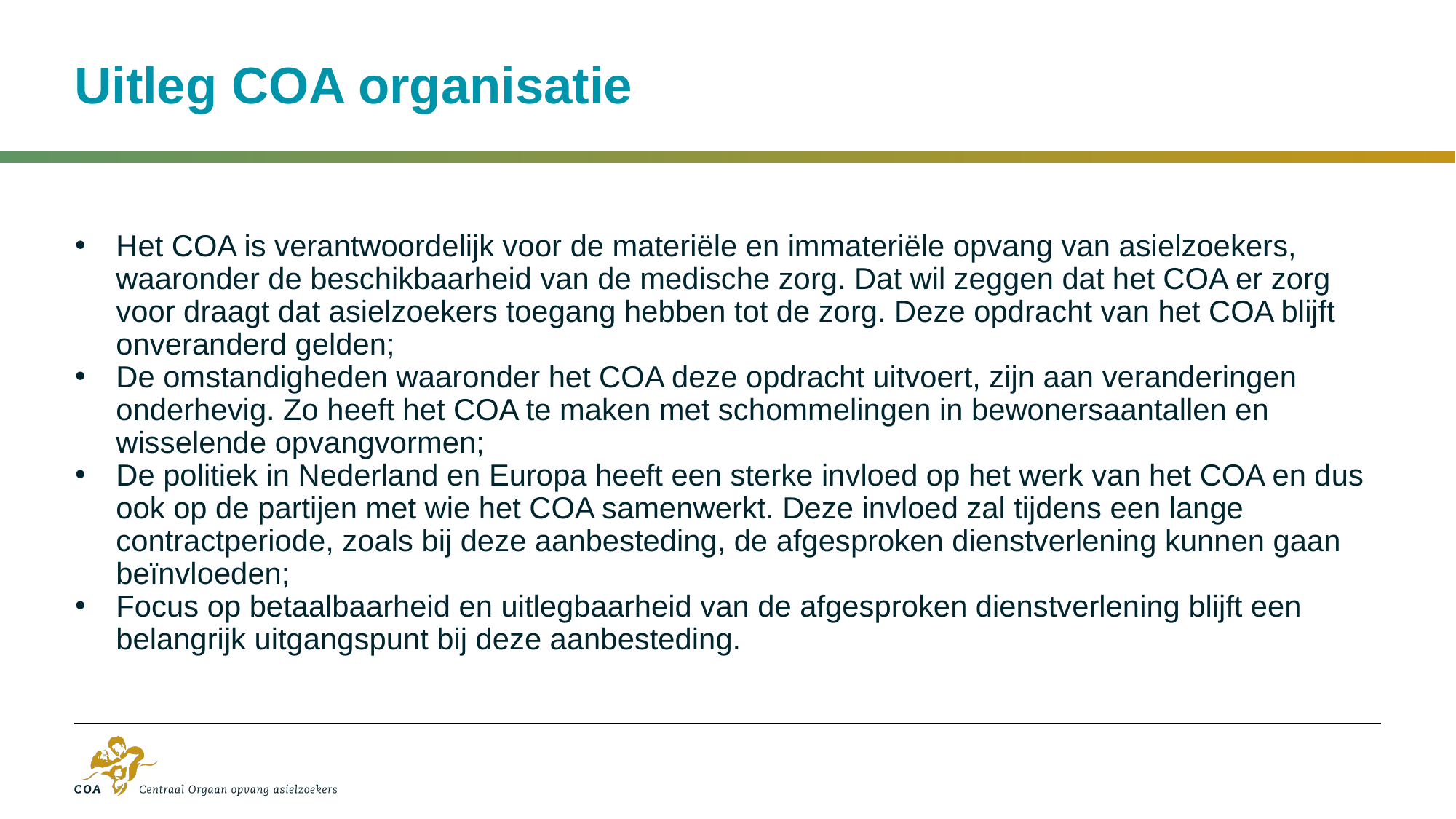

# Uitleg COA organisatie
Het COA is verantwoordelijk voor de materiële en immateriële opvang van asielzoekers, waaronder de beschikbaarheid van de medische zorg. Dat wil zeggen dat het COA er zorg voor draagt dat asielzoekers toegang hebben tot de zorg. Deze opdracht van het COA blijft onveranderd gelden;
De omstandigheden waaronder het COA deze opdracht uitvoert, zijn aan veranderingen onderhevig. Zo heeft het COA te maken met schommelingen in bewonersaantallen en wisselende opvangvormen;
De politiek in Nederland en Europa heeft een sterke invloed op het werk van het COA en dus ook op de partijen met wie het COA samenwerkt. Deze invloed zal tijdens een lange contractperiode, zoals bij deze aanbesteding, de afgesproken dienstverlening kunnen gaan beïnvloeden;
Focus op betaalbaarheid en uitlegbaarheid van de afgesproken dienstverlening blijft een belangrijk uitgangspunt bij deze aanbesteding.